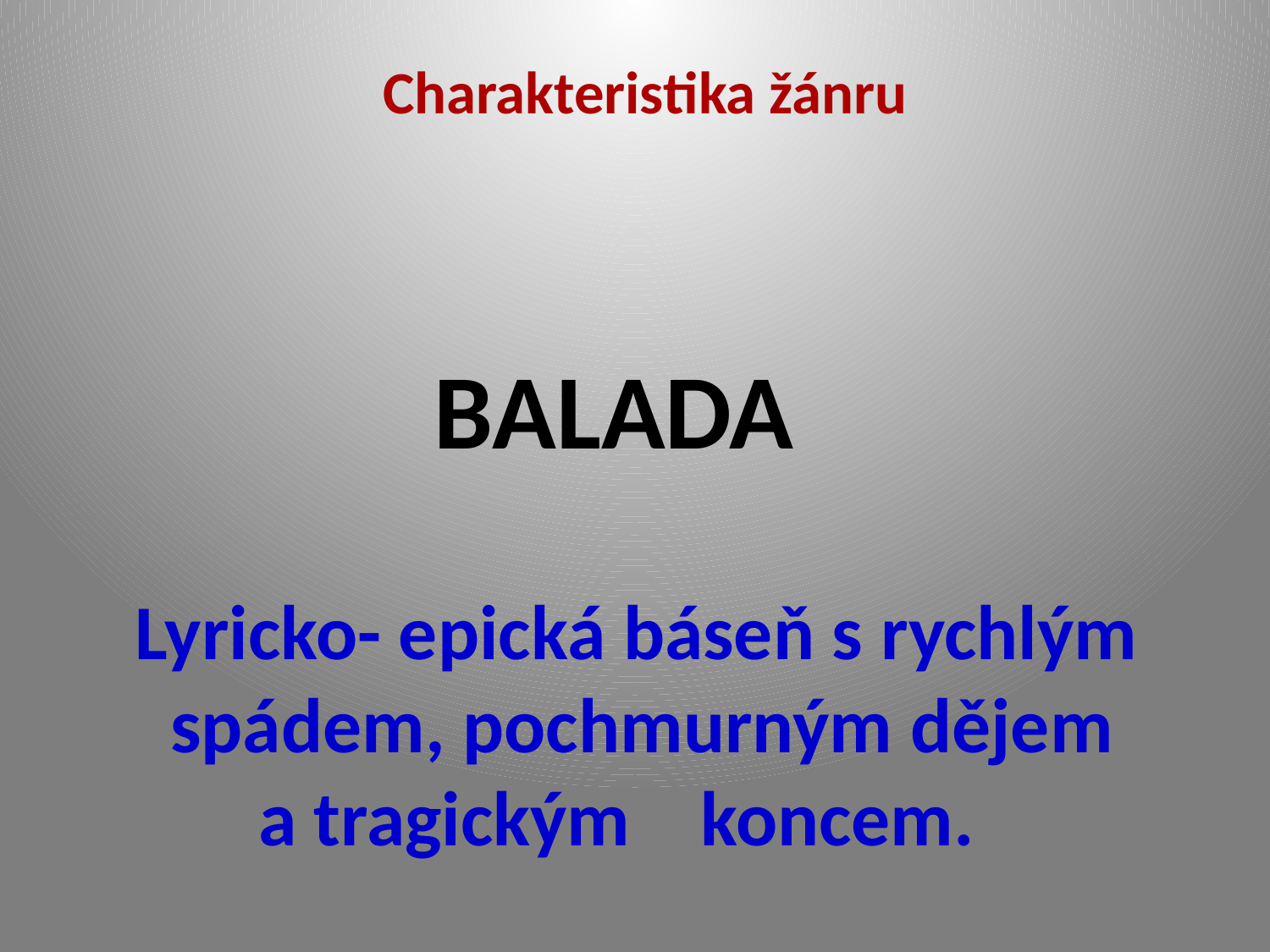

# Charakteristika žánru

                        BALADA

     Lyricko- epická báseň s rychlým
       spádem, pochmurným dějem
            a tragickým    koncem.